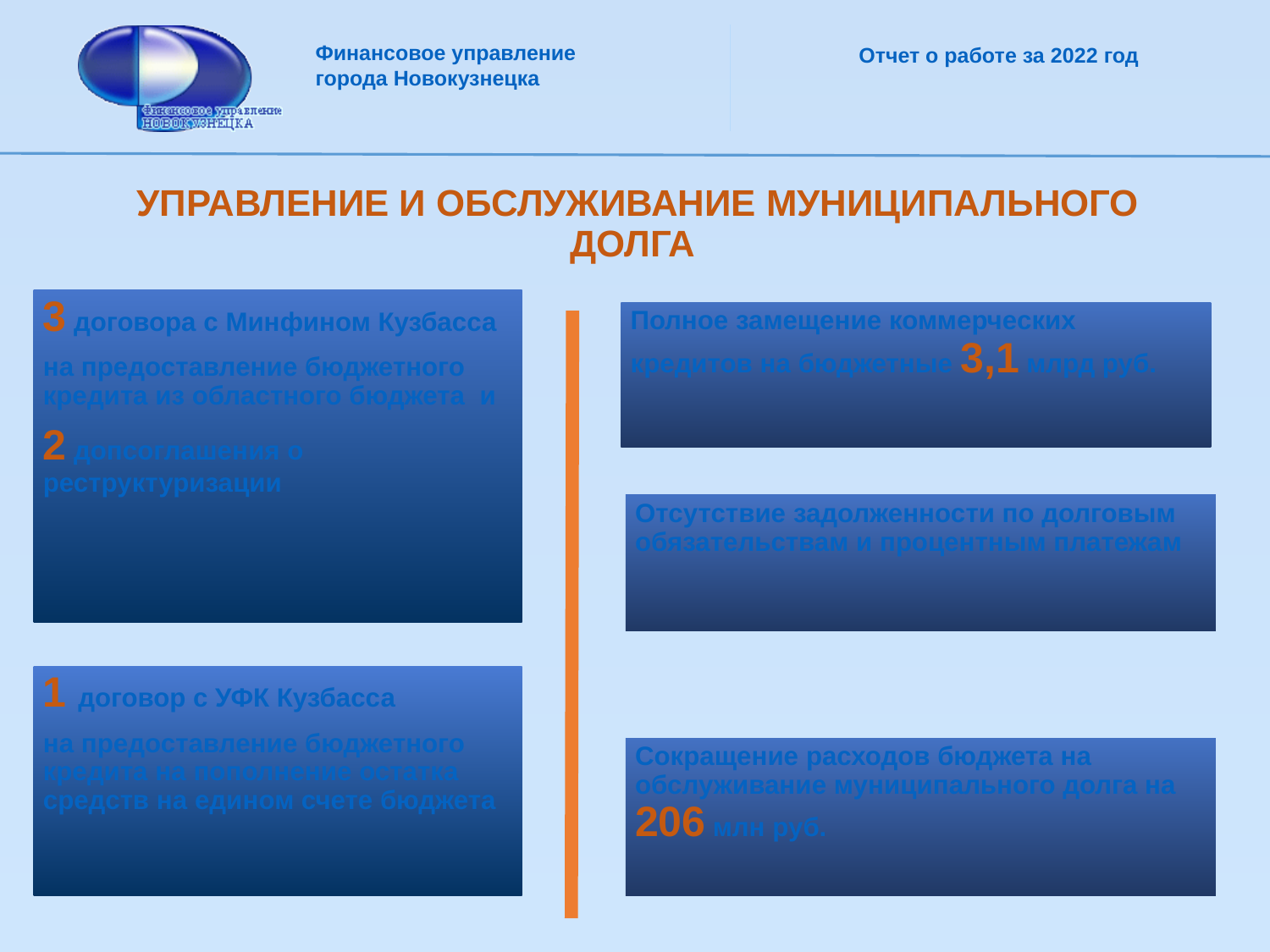

# УПРАВЛЕНИЕ И ОБСЛУЖИВАНИЕ МУНИЦИПАЛЬНОГО ДОЛГА
3 договора с Минфином Кузбасса
на предоставление бюджетного кредита из областного бюджета  и
2 допсоглашения о реструктуризации
Полное замещение коммерческих кредитов на бюджетные 3,1 млрд руб.
Отсутствие задолженности по долговым обязательствам и процентным платежам
1 договор с УФК Кузбасса
на предоставление бюджетного кредита на пополнение остатка средств на едином счете бюджета
Сокращение расходов бюджета на обслуживание муниципального долга на 206 млн руб.